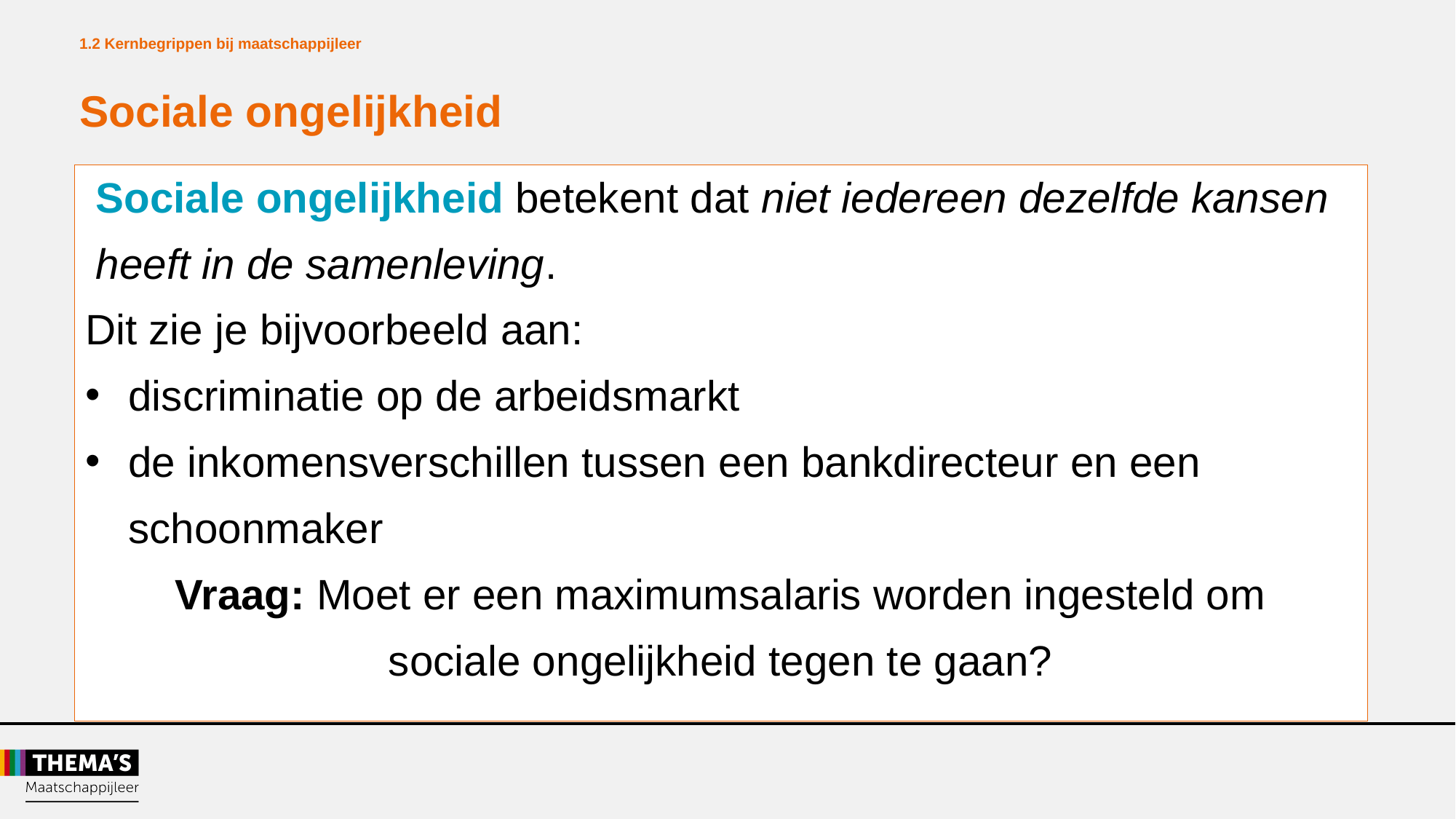

1.2 Kernbegrippen bij maatschappijleer
Sociale ongelijkheid
Sociale ongelijkheid betekent dat niet iedereen dezelfde kansen
heeft in de samenleving.
Dit zie je bijvoorbeeld aan:
discriminatie op de arbeidsmarkt
de inkomensverschillen tussen een bankdirecteur en een
	schoonmaker
Vraag: Moet er een maximumsalaris worden ingesteld om
sociale ongelijkheid tegen te gaan?